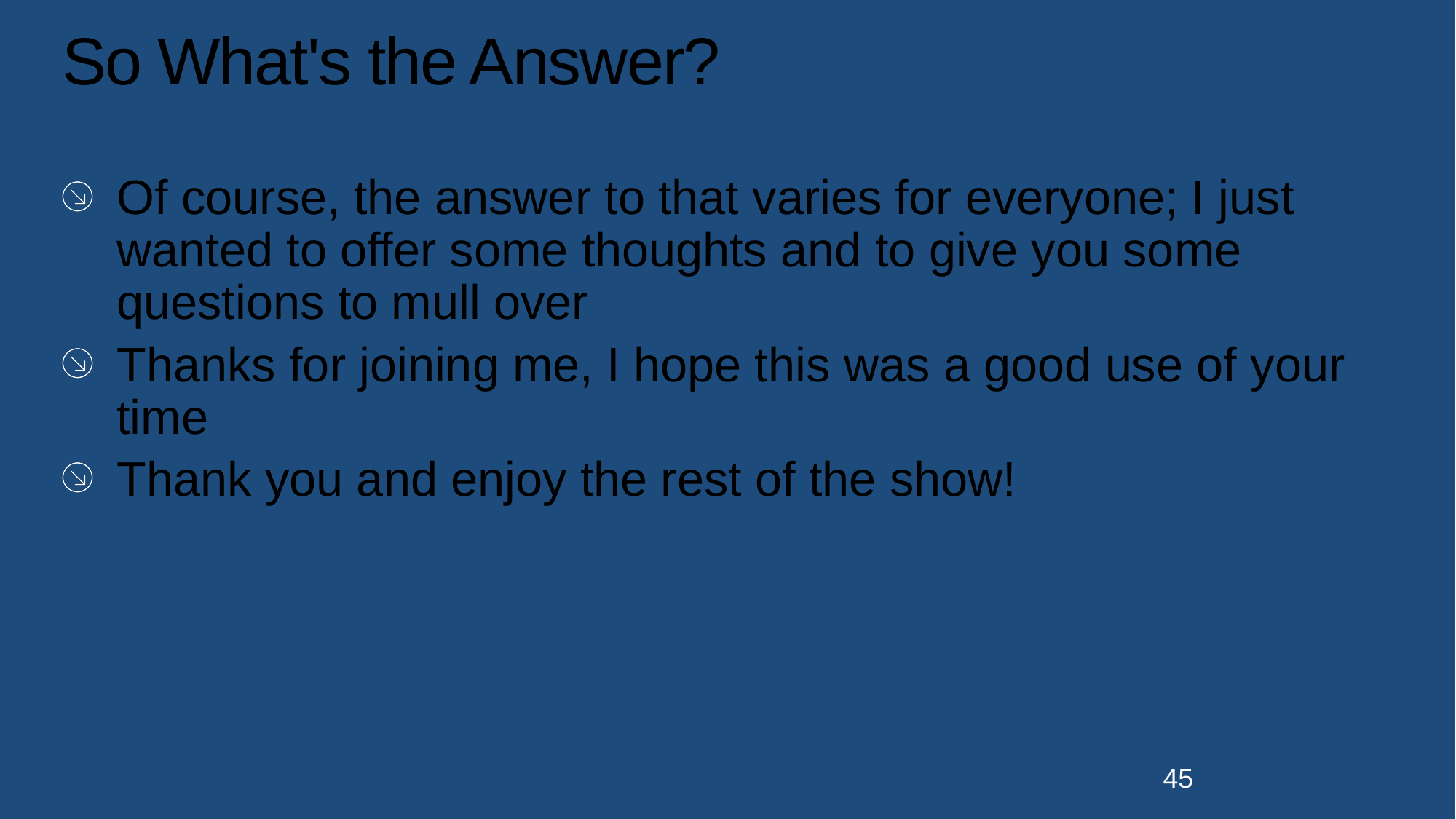

# So What's the Answer?
Of course, the answer to that varies for everyone; I just wanted to offer some thoughts and to give you some questions to mull over
Thanks for joining me, I hope this was a good use of your time
Thank you and enjoy the rest of the show!
45